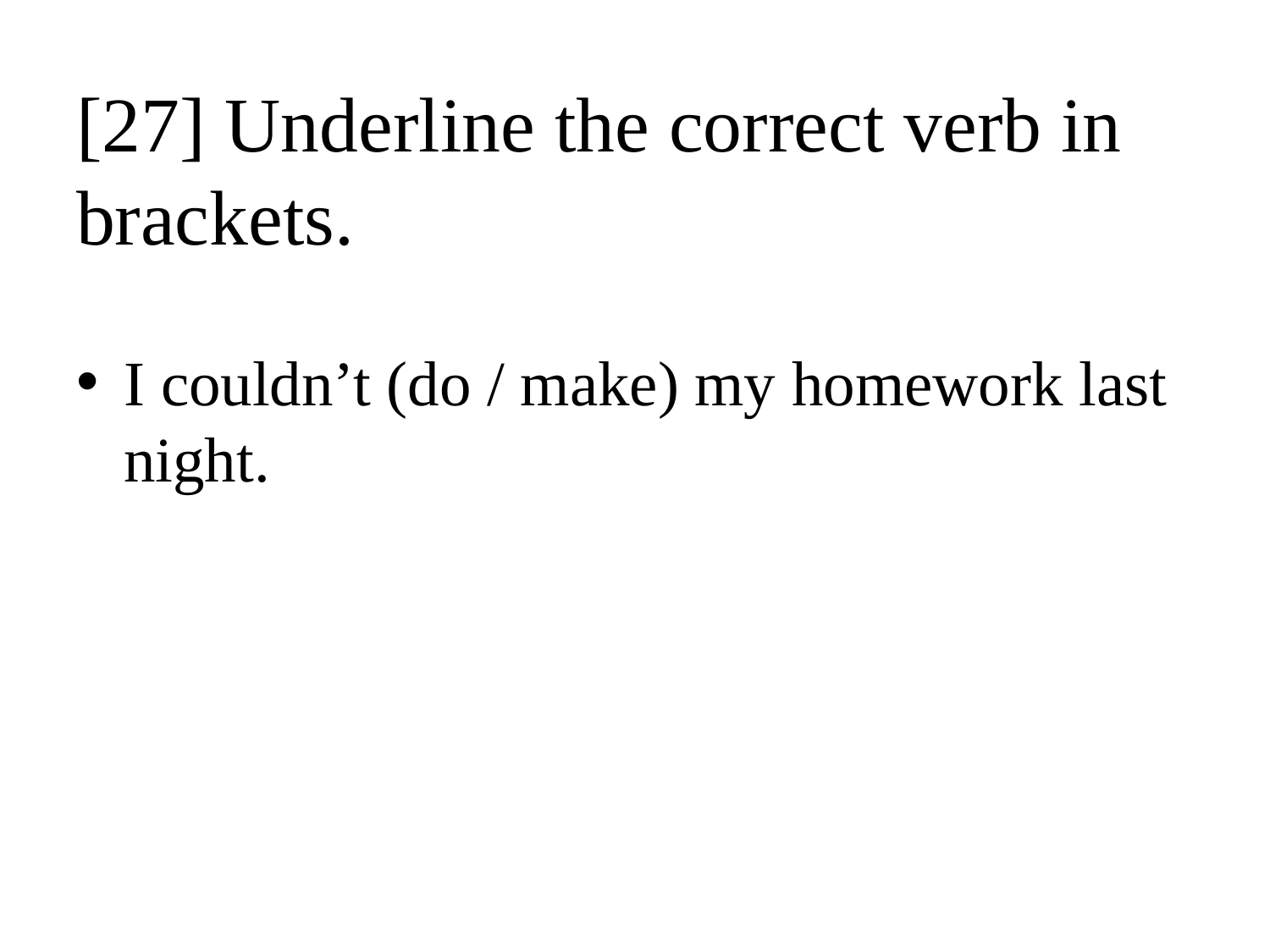

# [27] Underline the correct verb in brackets.
I couldn’t (do / make) my homework last night.